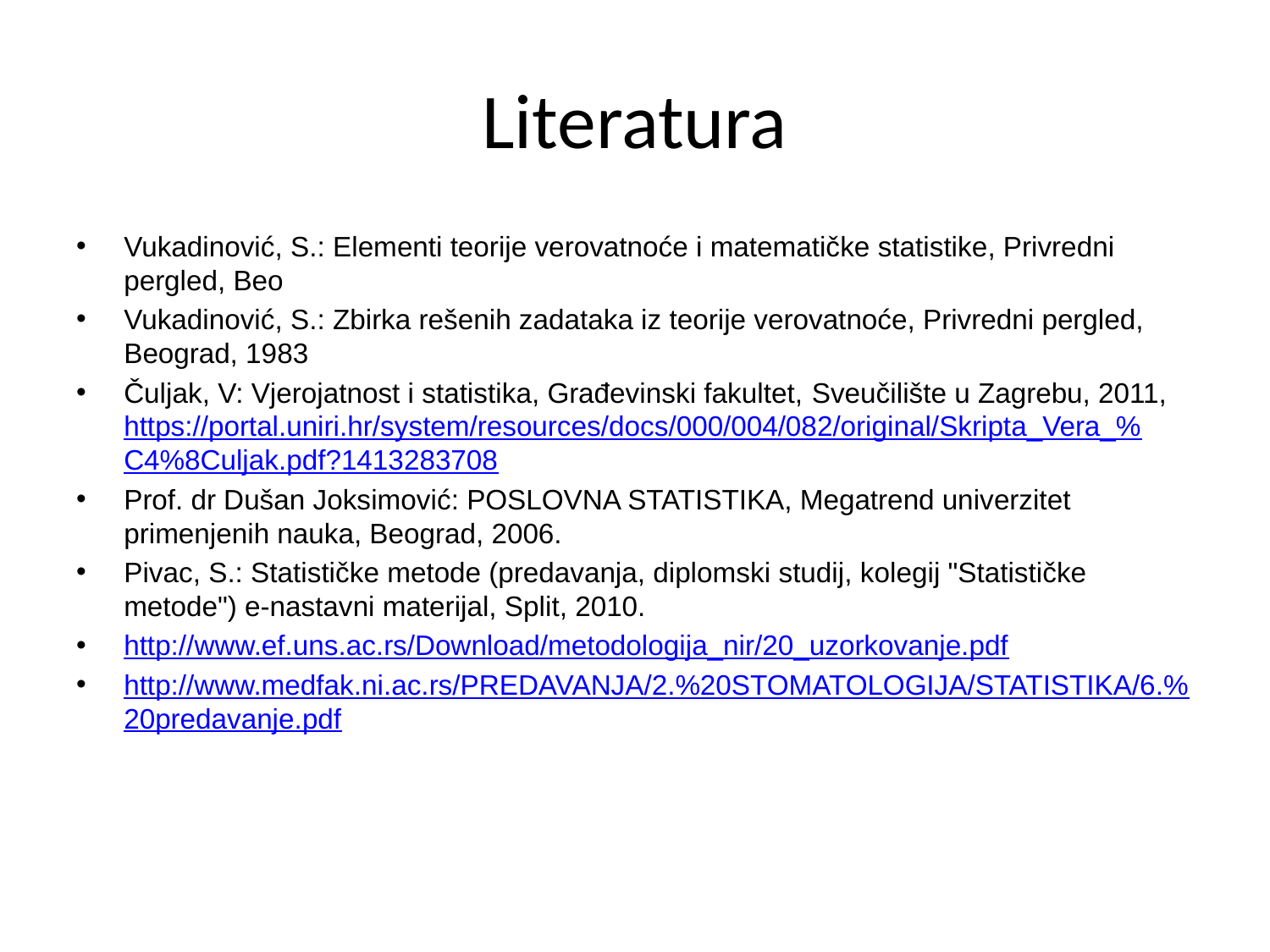

# Literatura
Vukadinović, S.: Elementi teorije verovatnoće i matematičke statistike, Privredni pergled, Beo
Vukadinović, S.: Zbirka rešenih zadataka iz teorije verovatnoće, Privredni pergled, Beograd, 1983
Čuljak, V: Vjerojatnost i statistika, Građevinski fakultet, Sveučilište u Zagrebu, 2011, https://portal.uniri.hr/system/resources/docs/000/004/082/original/Skripta_Vera_%C4%8Culjak.pdf?1413283708
Prof. dr Dušan Joksimović: POSLOVNA STATISTIKA, Megatrend univerzitet primenjenih nauka, Beograd, 2006.
Pivac, S.: Statističke metode (predavanja, diplomski studij, kolegij "Statističke metode") e-nastavni materijal, Split, 2010.
http://www.ef.uns.ac.rs/Download/metodologija_nir/20_uzorkovanje.pdf
http://www.medfak.ni.ac.rs/PREDAVANJA/2.%20STOMATOLOGIJA/STATISTIKA/6.%20predavanje.pdf